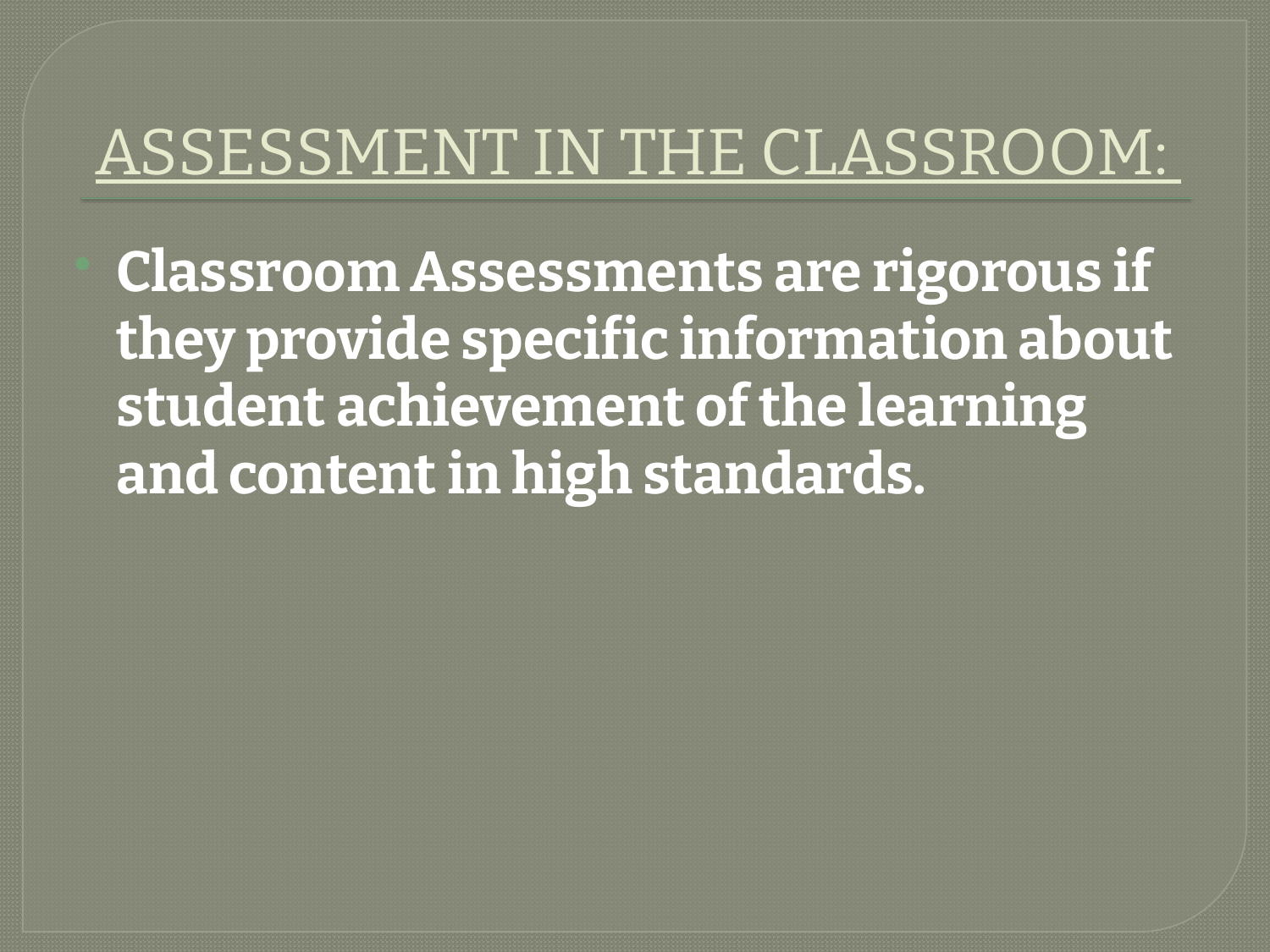

# ASSESSMENT IN THE CLASSROOM:
Classroom Assessments are rigorous if they provide specific information about student achievement of the learning and content in high standards.